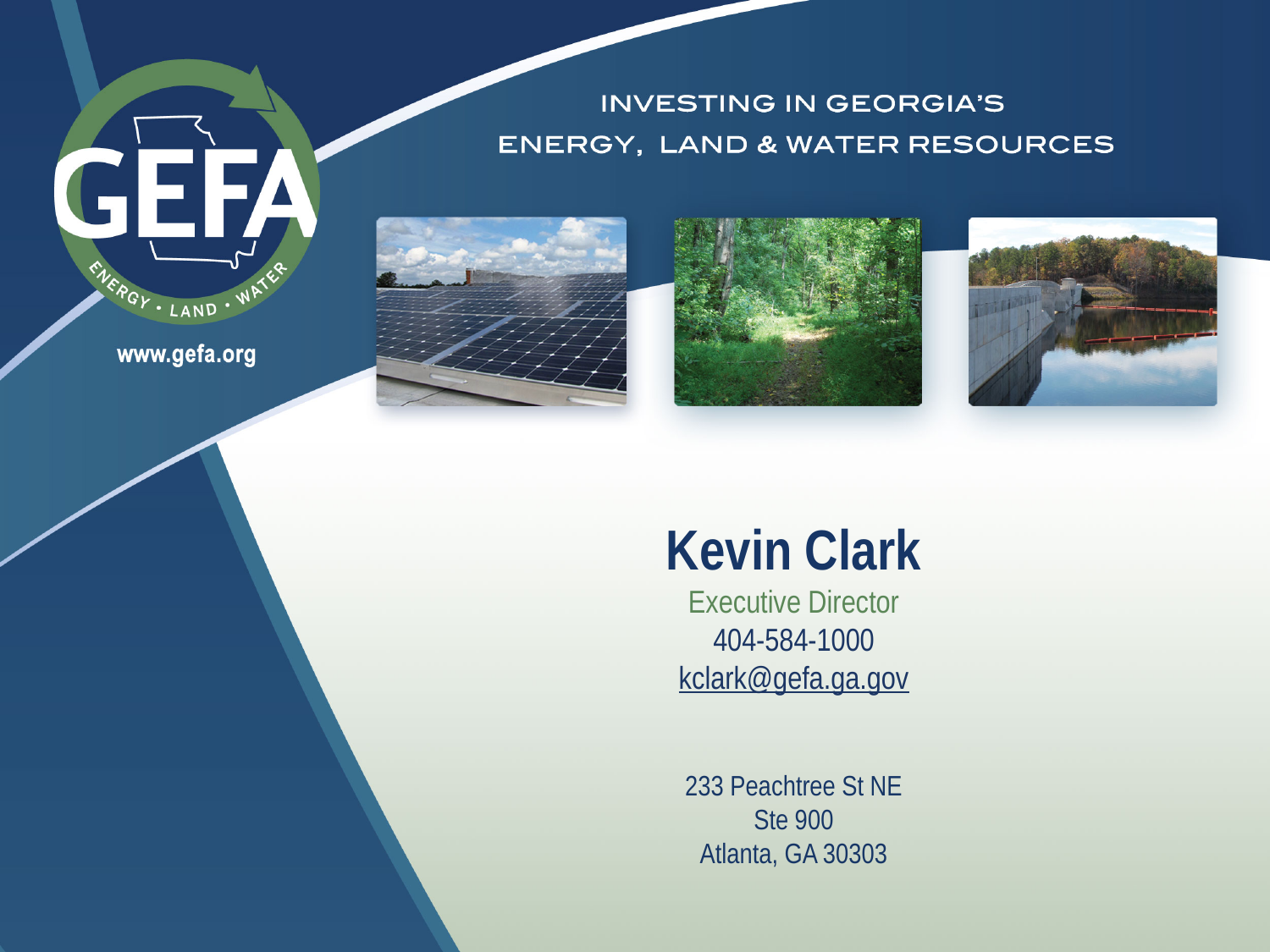

Kevin Clark
Executive Director
404-584-1000
kclark@gefa.ga.gov
233 Peachtree St NE
Ste 900
Atlanta, GA 30303